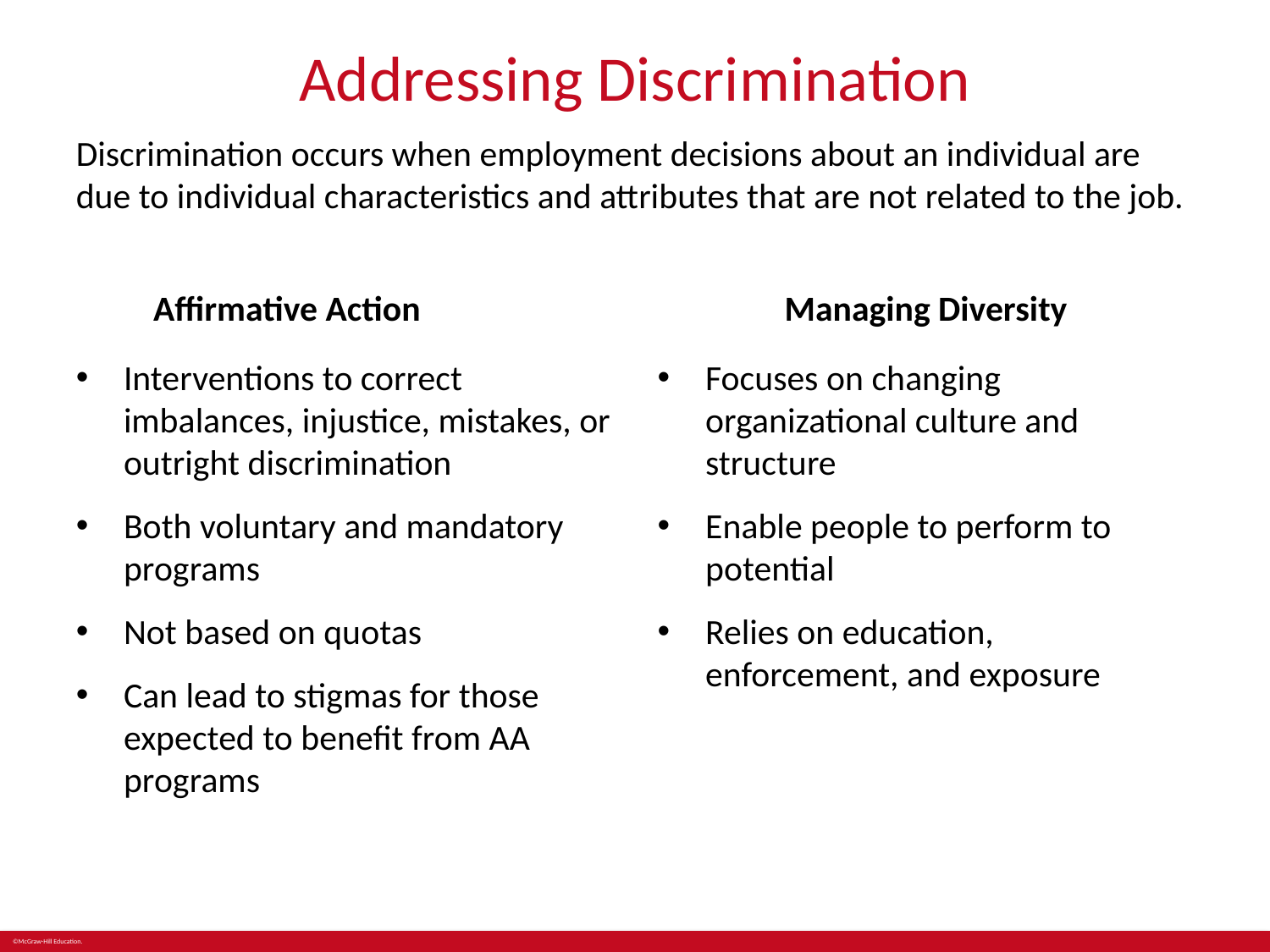

# Addressing Discrimination
Discrimination occurs when employment decisions about an individual are due to individual characteristics and attributes that are not related to the job.
Affirmative Action
Managing Diversity
Interventions to correct imbalances, injustice, mistakes, or outright discrimination
Both voluntary and mandatory programs
Not based on quotas
Can lead to stigmas for those expected to benefit from AA programs
Focuses on changing organizational culture and structure
Enable people to perform to potential
Relies on education, enforcement, and exposure